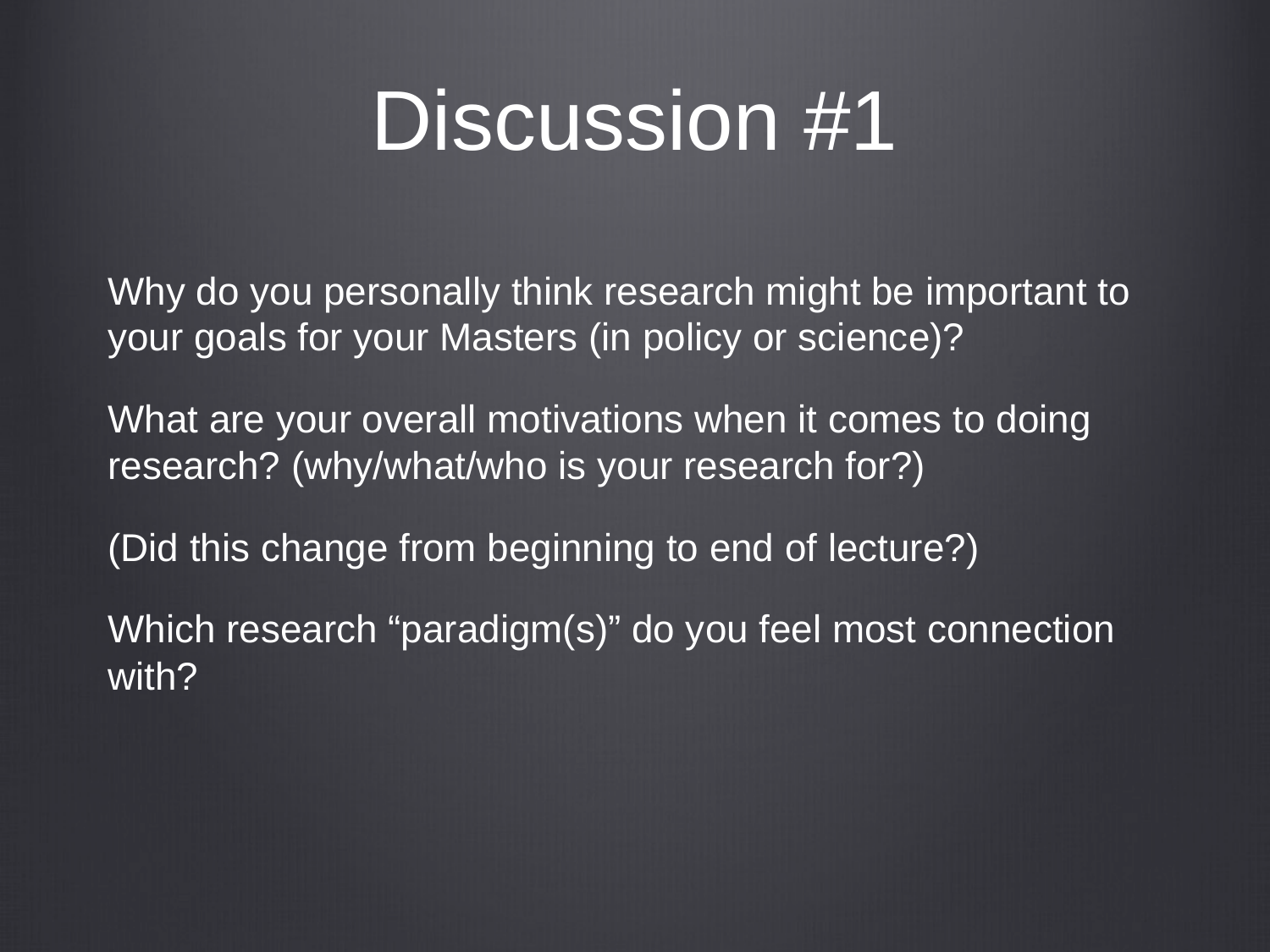

# Discussion #1
Why do you personally think research might be important to your goals for your Masters (in policy or science)?
What are your overall motivations when it comes to doing research? (why/what/who is your research for?)
(Did this change from beginning to end of lecture?)
Which research “paradigm(s)” do you feel most connection with?